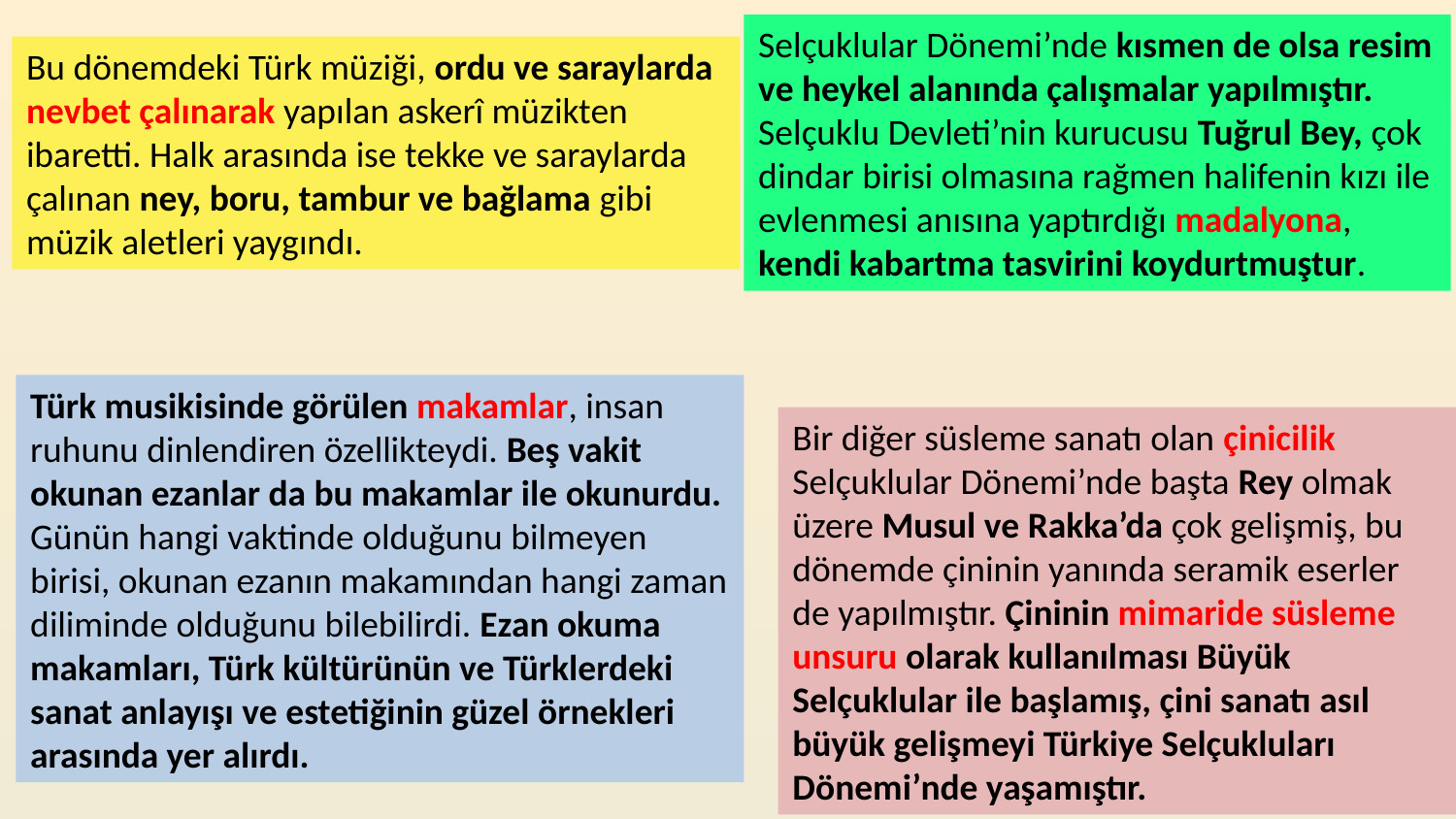

Selçuklular Dönemi’nde kısmen de olsa resim ve heykel alanında çalışmalar yapılmıştır. Selçuklu Devleti’nin kurucusu Tuğrul Bey, çok dindar birisi olmasına rağmen halifenin kızı ile evlenmesi anısına yaptırdığı madalyona, kendi kabartma tasvirini koydurtmuştur.
Bu dönemdeki Türk müziği, ordu ve saraylarda nevbet çalınarak yapılan askerî müzikten ibaretti. Halk arasında ise tekke ve saraylarda çalınan ney, boru, tambur ve bağlama gibi müzik aletleri yaygındı.
Türk musikisinde görülen makamlar, insan ruhunu dinlendiren özellikteydi. Beş vakit okunan ezanlar da bu makamlar ile okunurdu. Günün hangi vaktinde olduğunu bilmeyen birisi, okunan ezanın makamından hangi zaman diliminde olduğunu bilebilirdi. Ezan okuma makamları, Türk kültürünün ve Türklerdeki sanat anlayışı ve estetiğinin güzel örnekleri arasında yer alırdı.
Bir diğer süsleme sanatı olan çinicilik Selçuklular Dönemi’nde başta Rey olmak üzere Musul ve Rakka’da çok gelişmiş, bu dönemde çininin yanında seramik eserler de yapılmıştır. Çininin mimaride süsleme unsuru olarak kullanılması Büyük Selçuklular ile başlamış, çini sanatı asıl büyük gelişmeyi Türkiye Selçukluları Dönemi’nde yaşamıştır.